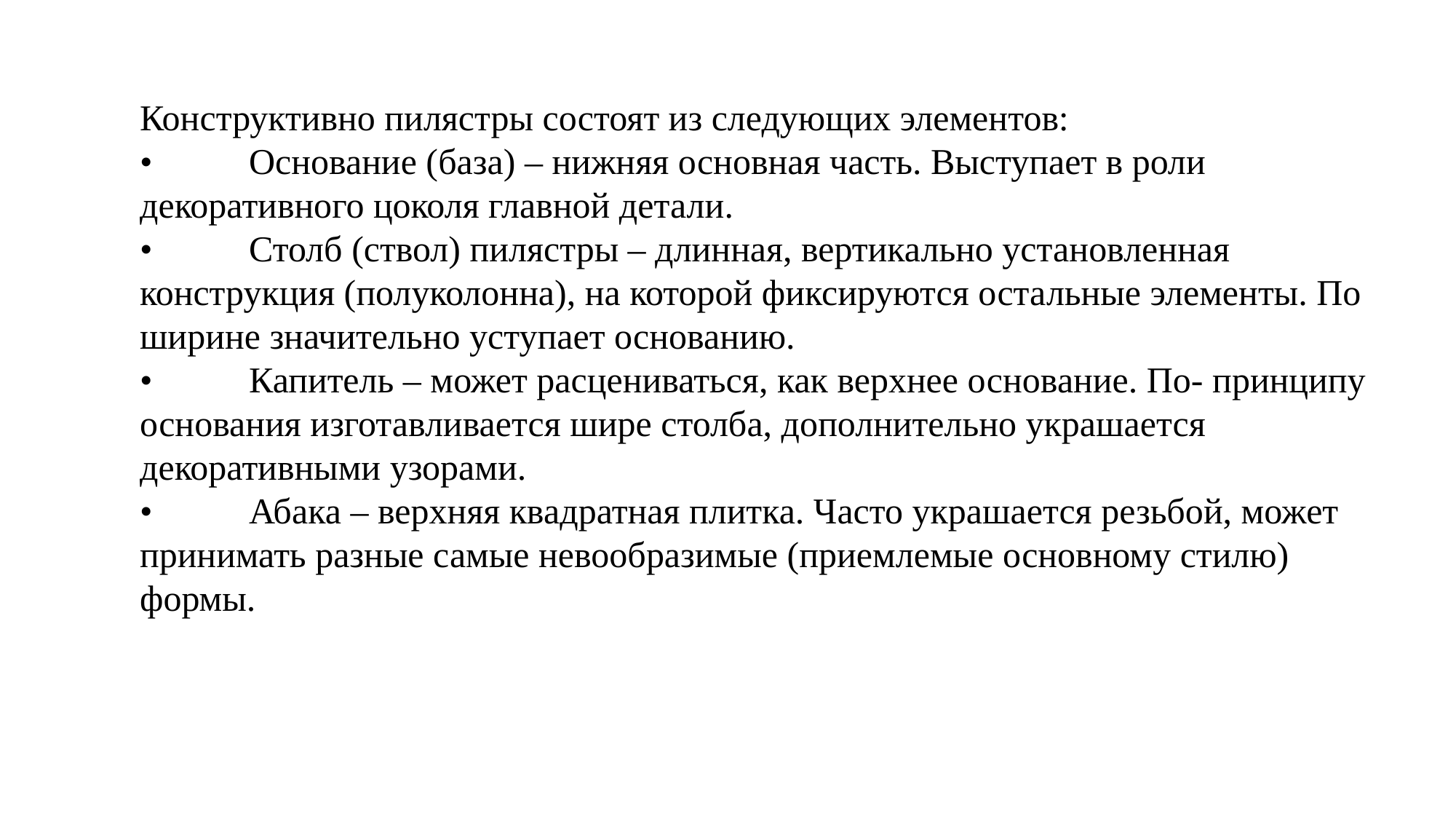

Конструктивно пилястры состоят из следующих элементов:
•	Основание (база) – нижняя основная часть. Выступает в роли декоративного цоколя главной детали.
•	Столб (ствол) пилястры – длинная, вертикально установленная конструкция (полуколонна), на которой фиксируются остальные элементы. По ширине значительно уступает основанию.
•	Капитель – может расцениваться, как верхнее основание. По- принципу основания изготавливается шире столба, дополнительно украшается декоративными узорами.
•	Абака – верхняя квадратная плитка. Часто украшается резьбой, может принимать разные самые невообразимые (приемлемые основному стилю) формы.